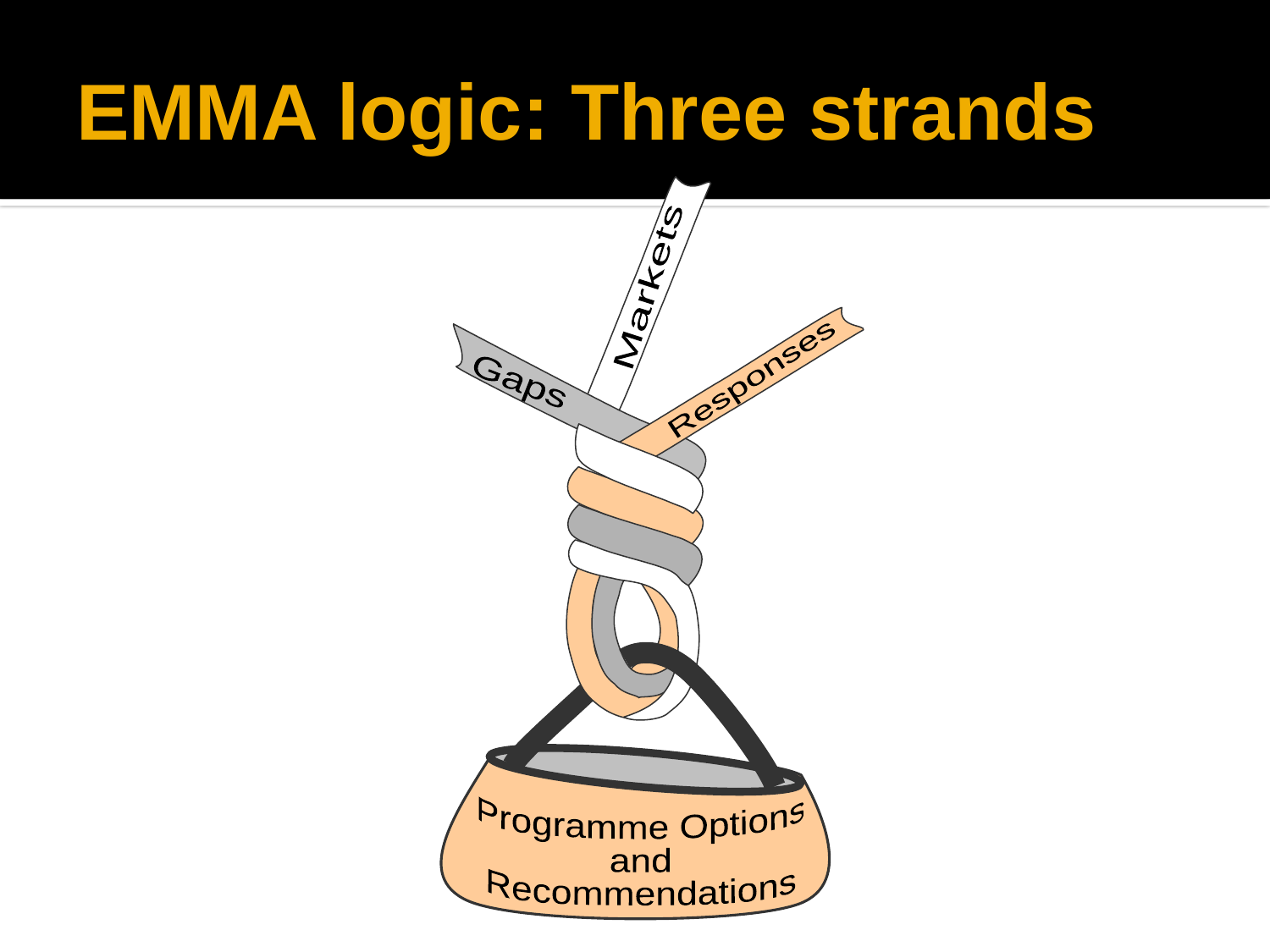

# EMMA logic: Three strands

Markets

Responses
Gaps

Programme Options
and
Recommendations